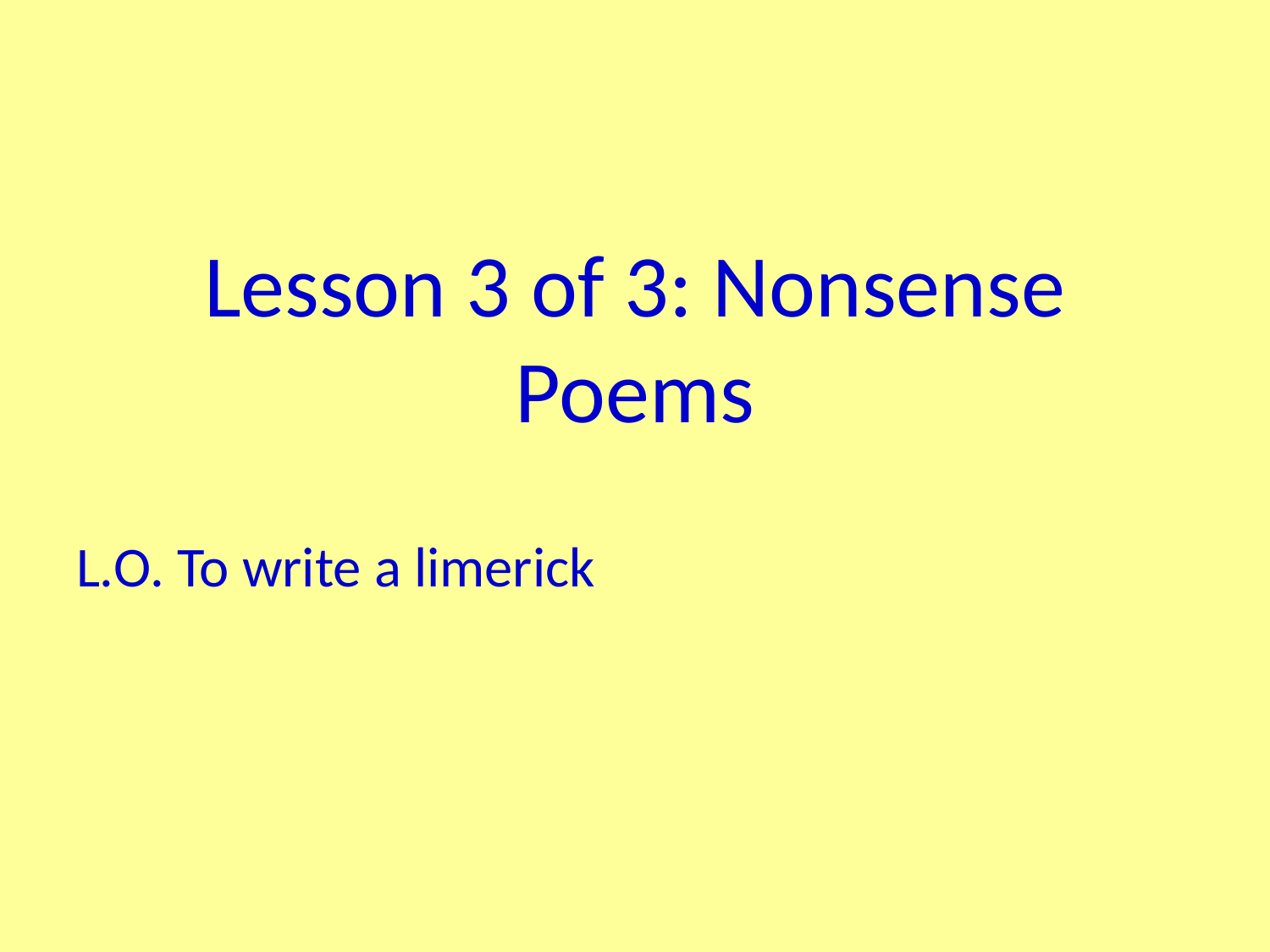

Lesson 3 of 3: Nonsense Poems

L.O. To write a limerick